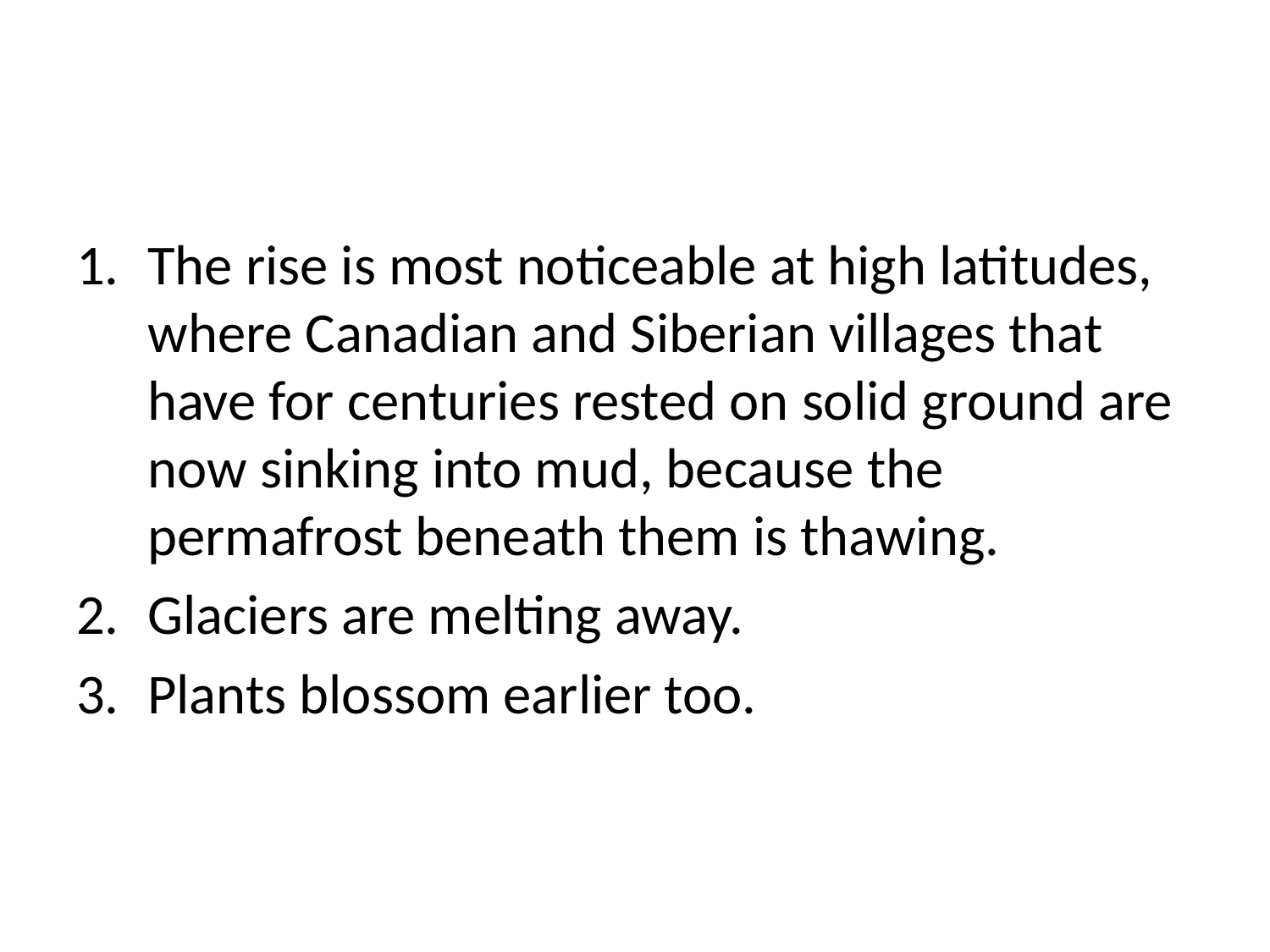

#
The rise is most noticeable at high latitudes, where Canadian and Siberian villages that have for centuries rested on solid ground are now sinking into mud, because the permafrost beneath them is thawing.
Glaciers are melting away.
Plants blossom earlier too.